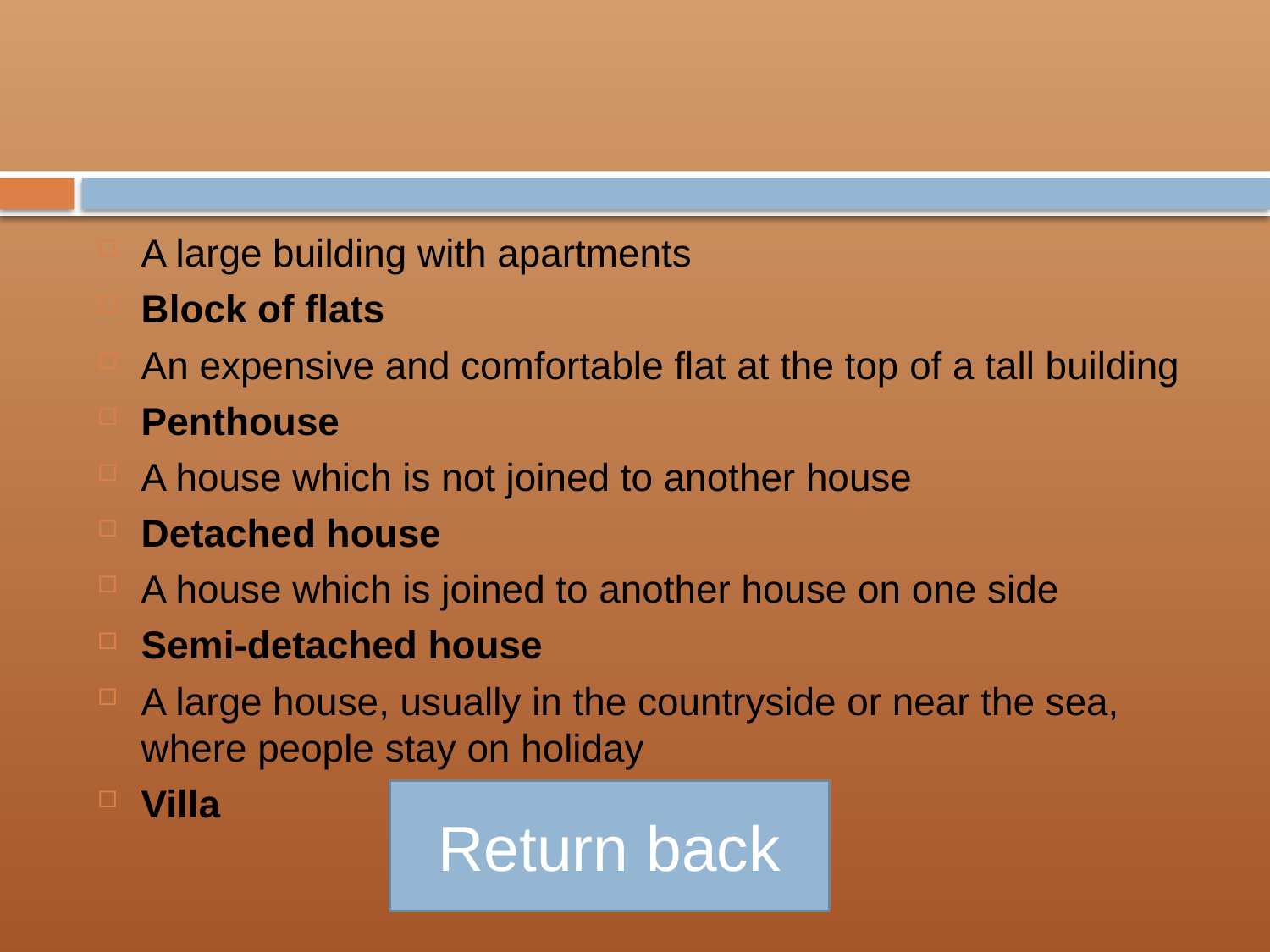

#
A large building with apartments
Block of flats
An expensive and comfortable flat at the top of a tall building
Penthouse
A house which is not joined to another house
Detached house
A house which is joined to another house on one side
Semi-detached house
A large house, usually in the countryside or near the sea, where people stay on holiday
Villa

Return back